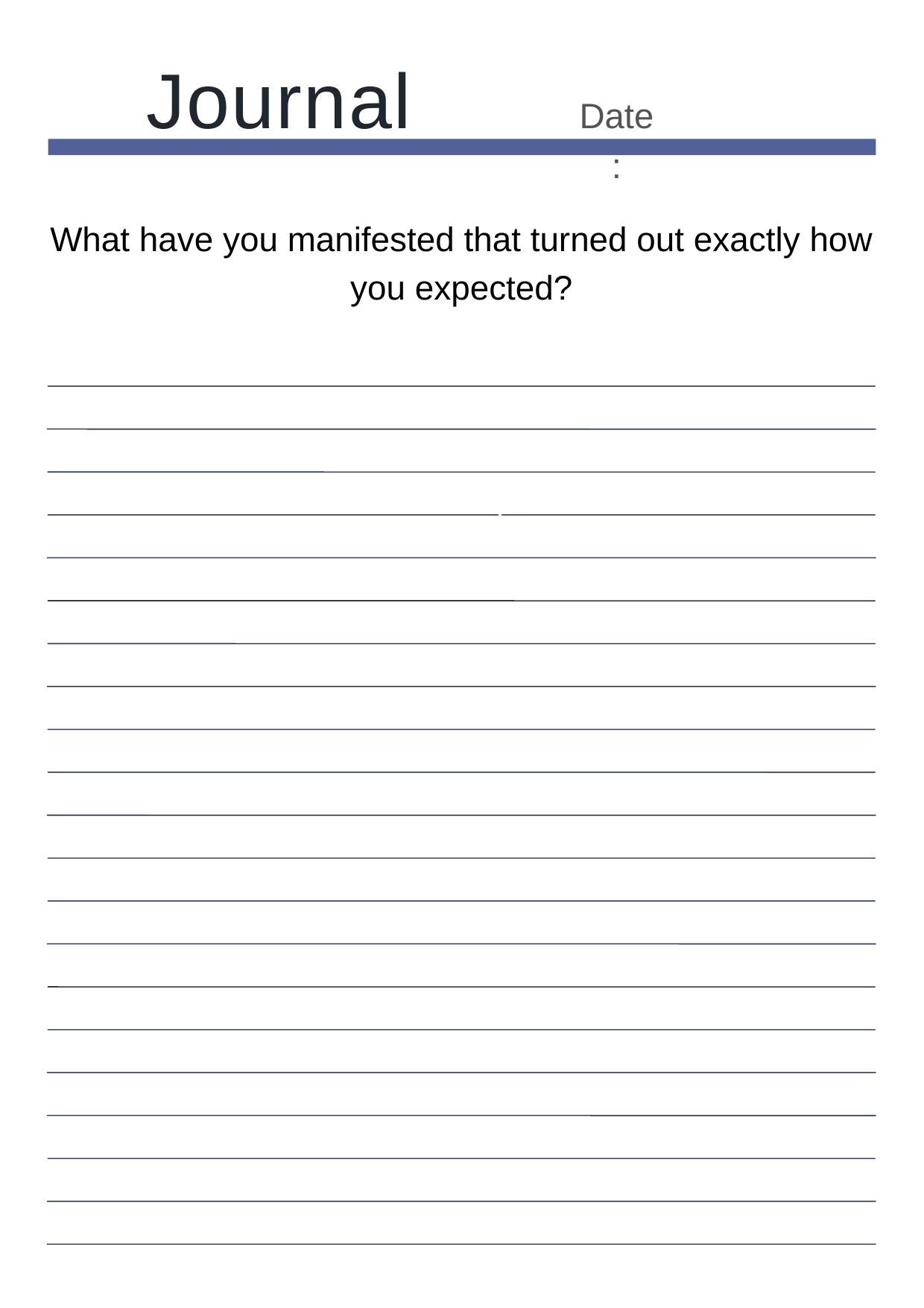

Journal
Date:

What have you manifested that turned out exactly how you expected?

Journal Prompt Here